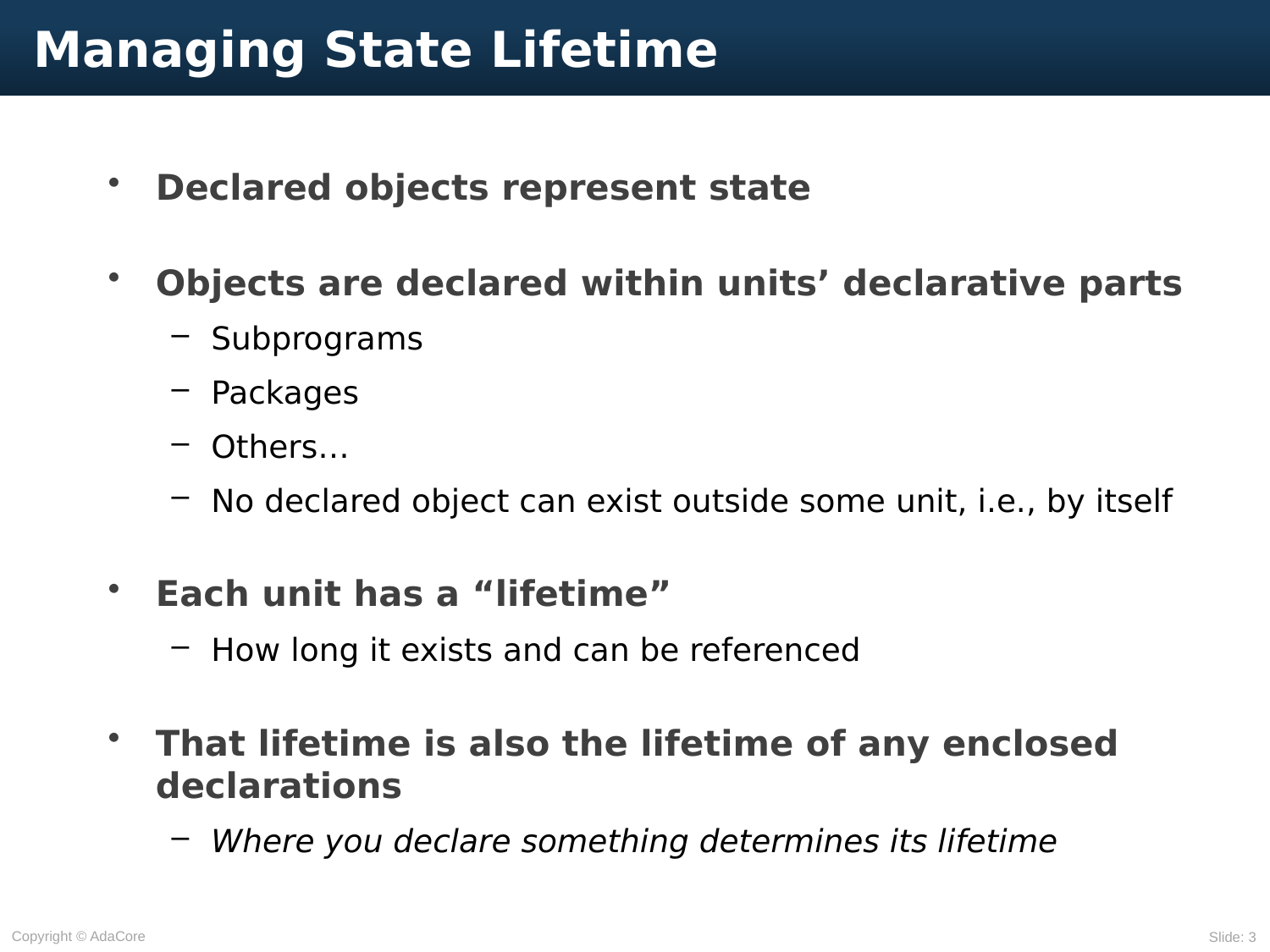

# Managing State Lifetime
Declared objects represent state
Objects are declared within units’ declarative parts
Subprograms
Packages
Others…
No declared object can exist outside some unit, i.e., by itself
Each unit has a “lifetime”
How long it exists and can be referenced
That lifetime is also the lifetime of any enclosed declarations
Where you declare something determines its lifetime